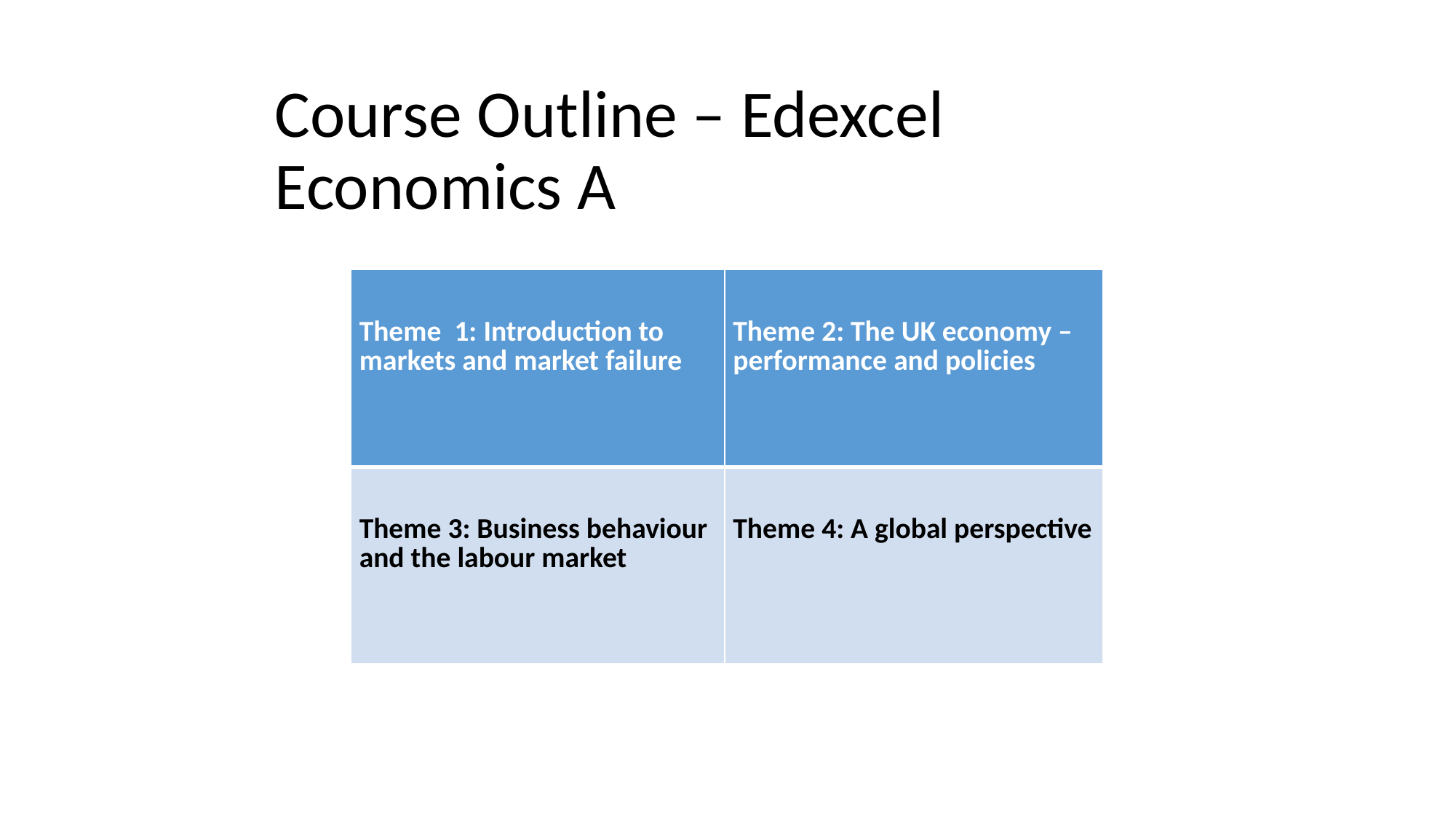

# Course Outline – Edexcel Economics A
| Theme 1: Introduction to markets and market failure | Theme 2: The UK economy – performance and policies |
| --- | --- |
| Theme 3: Business behaviour and the labour market | Theme 4: A global perspective |